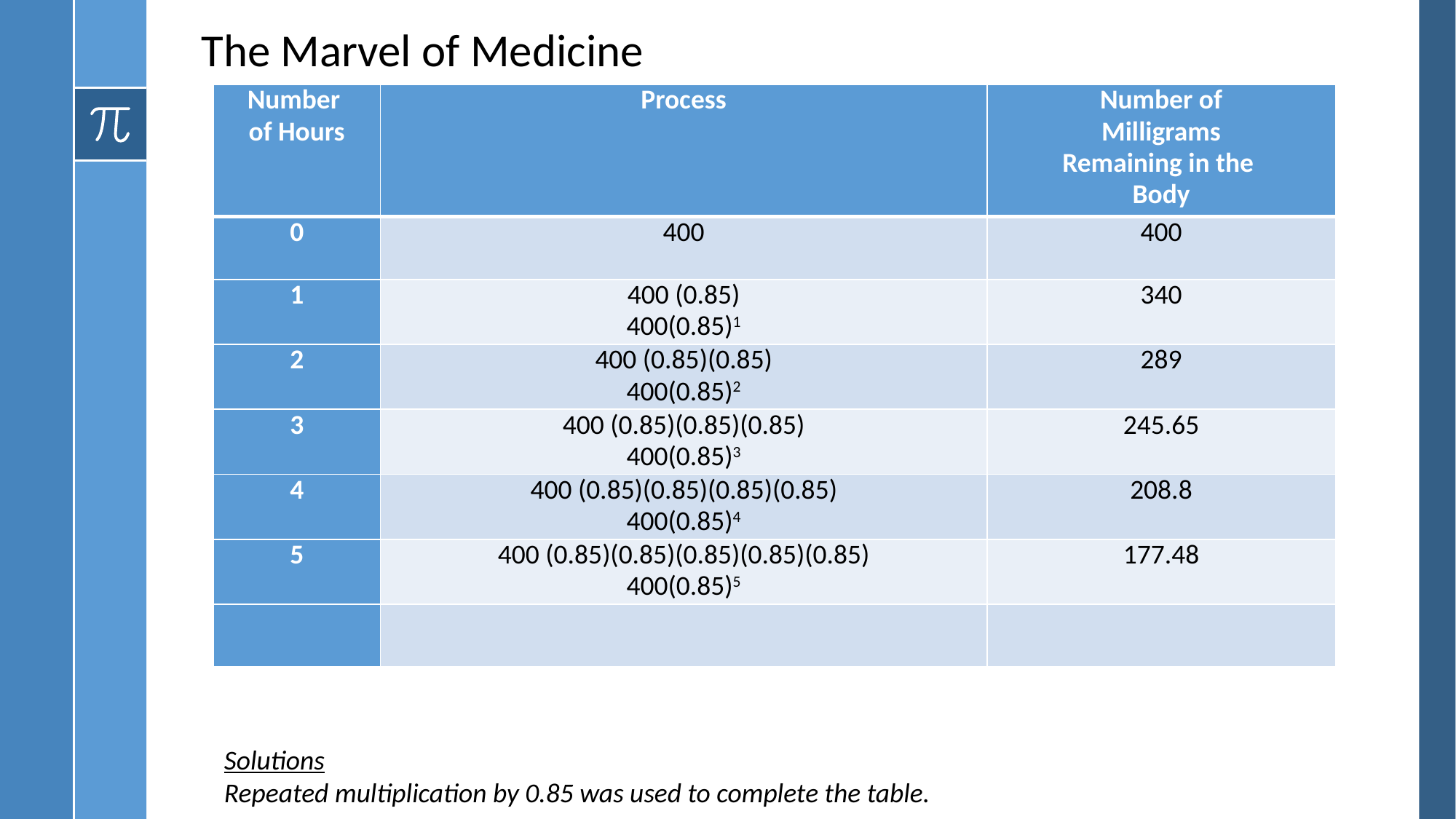

# The Marvel of Medicine
| Number of Hours | Process | Number of Milligrams Remaining in the Body |
| --- | --- | --- |
| 0 | 400 | 400 |
| 1 | 400 (0.85) 400(0.85)1 | 340 |
| 2 | 400 (0.85)(0.85) 400(0.85)2 | 289 |
| 3 | 400 (0.85)(0.85)(0.85) 400(0.85)3 | 245.65 |
| 4 | 400 (0.85)(0.85)(0.85)(0.85) 400(0.85)4 | 208.8 |
| 5 | 400 (0.85)(0.85)(0.85)(0.85)(0.85) 400(0.85)5 | 177.48 |
|  |  |  |
Solutions
Repeated multiplication by 0.85 was used to complete the table.